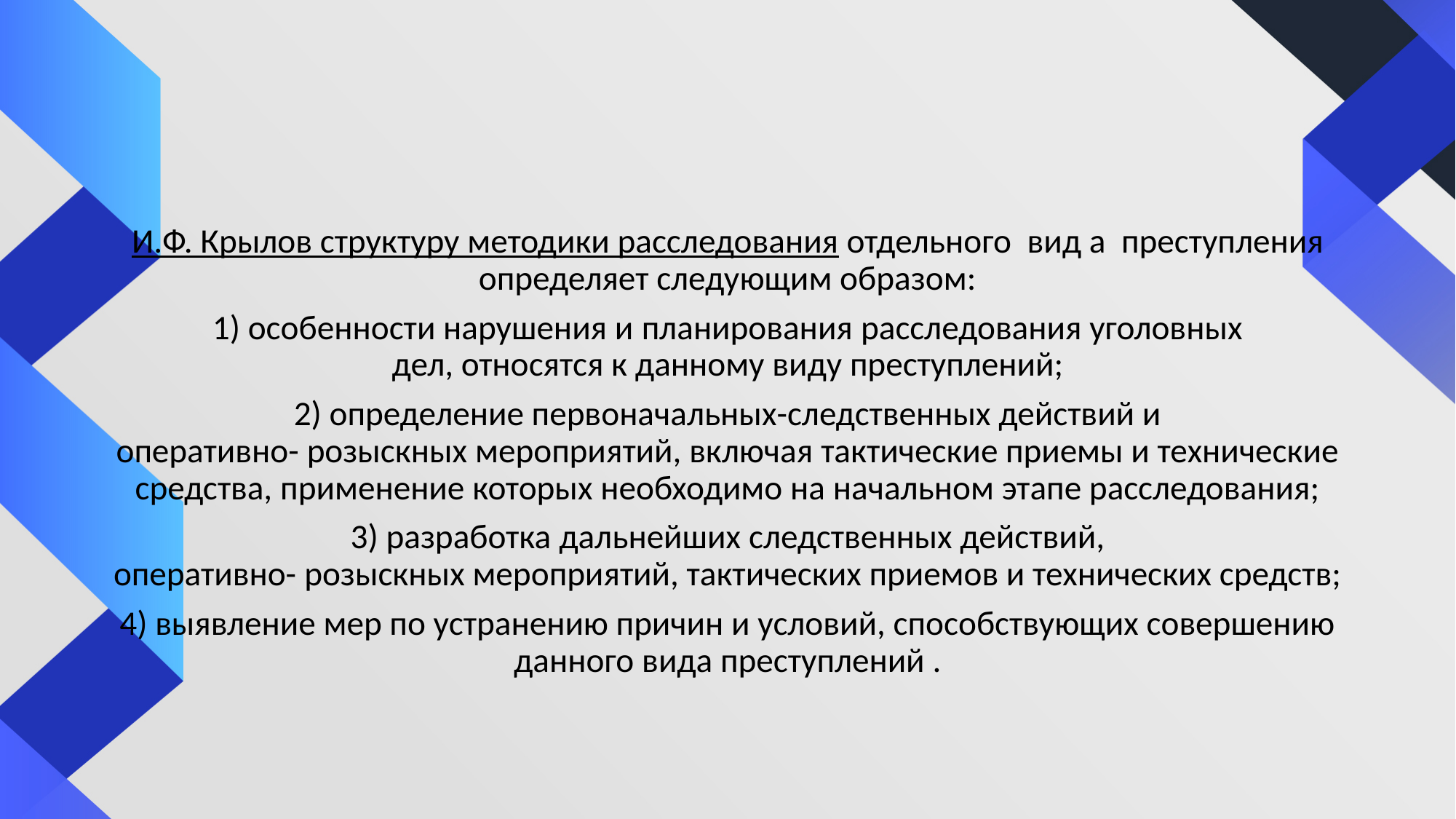

#
И.Ф. Крылов структуру методики расследования отдельного  вид а  преступления определяет следующим образом:
1) особенности нарушения и планирования расследования уголовных дел, относятся к данному виду преступлений;
2) определение первоначальных-следственных действий и оперативно- розыскных мероприятий, включая тактические приемы и технические средства, применение которых необходимо на начальном этапе расследования;
3) разработка дальнейших следственных действий, оперативно- розыскных мероприятий, тактических приемов и технических средств;
4) выявление мер по устранению причин и условий, способствующих совершению данного вида преступлений .